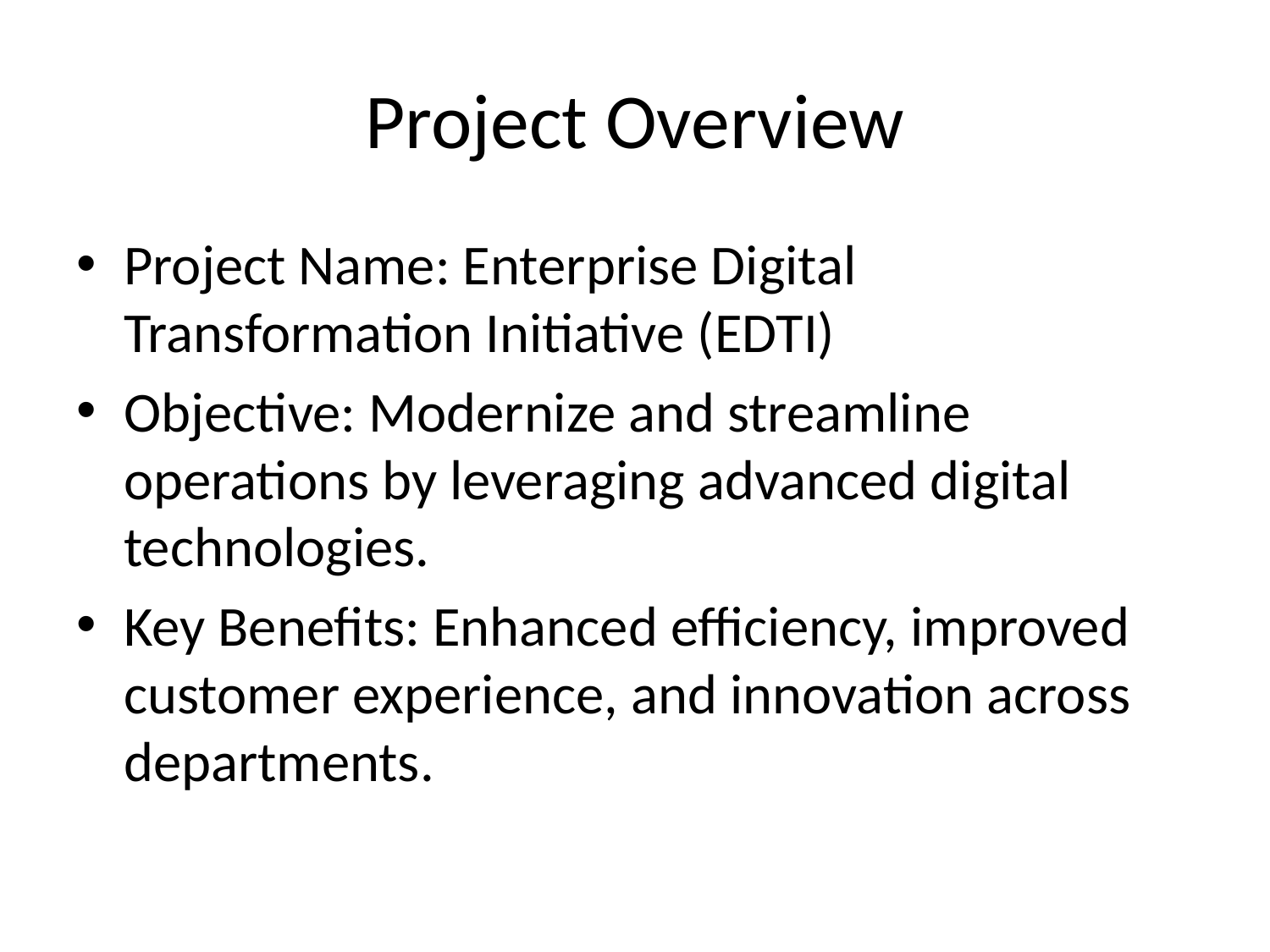

# Project Overview
Project Name: Enterprise Digital Transformation Initiative (EDTI)
Objective: Modernize and streamline operations by leveraging advanced digital technologies.
Key Benefits: Enhanced efficiency, improved customer experience, and innovation across departments.